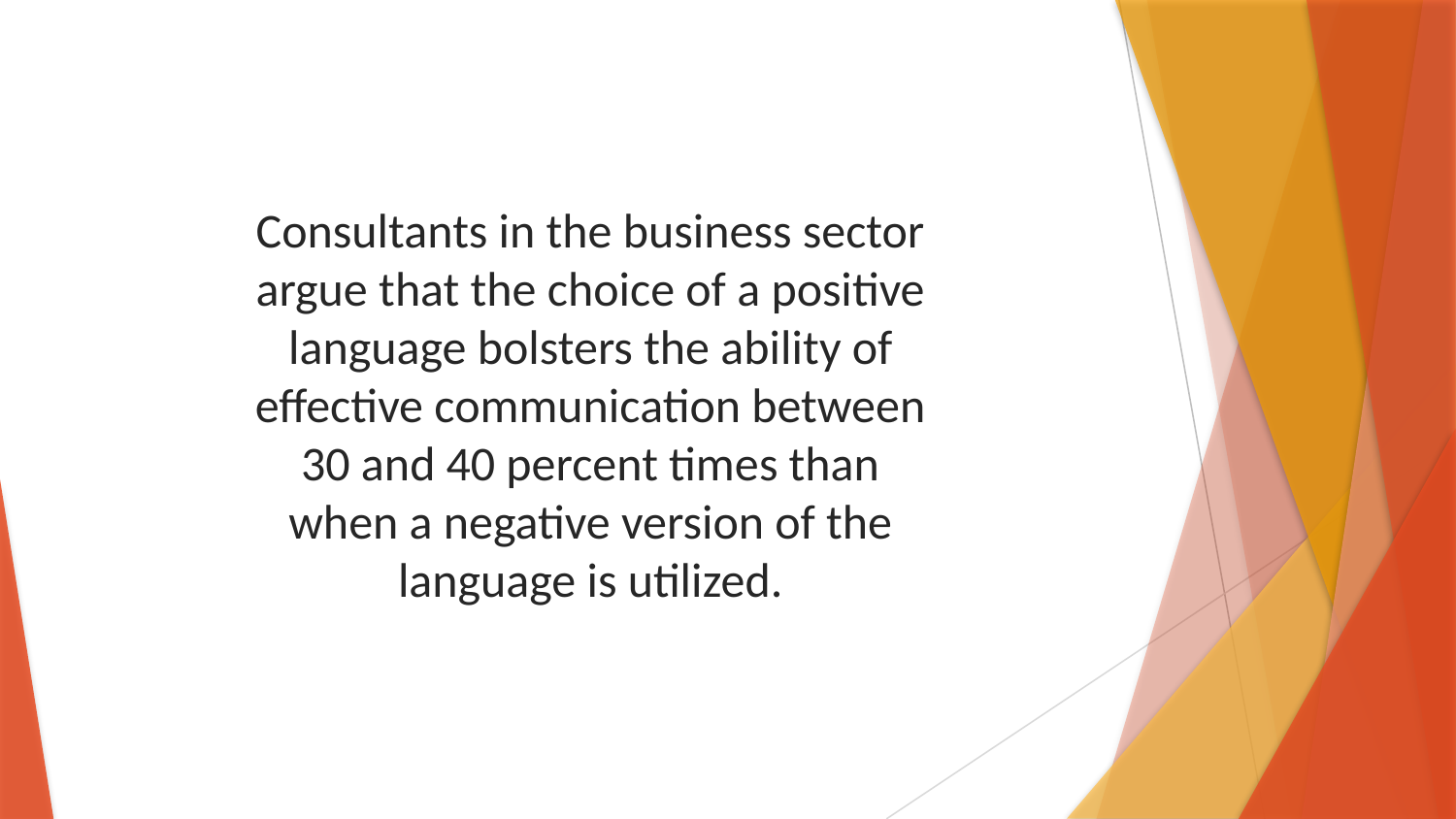

Consultants in the business sector argue that the choice of a positive language bolsters the ability of effective communication between 30 and 40 percent times than when a negative version of the language is utilized.